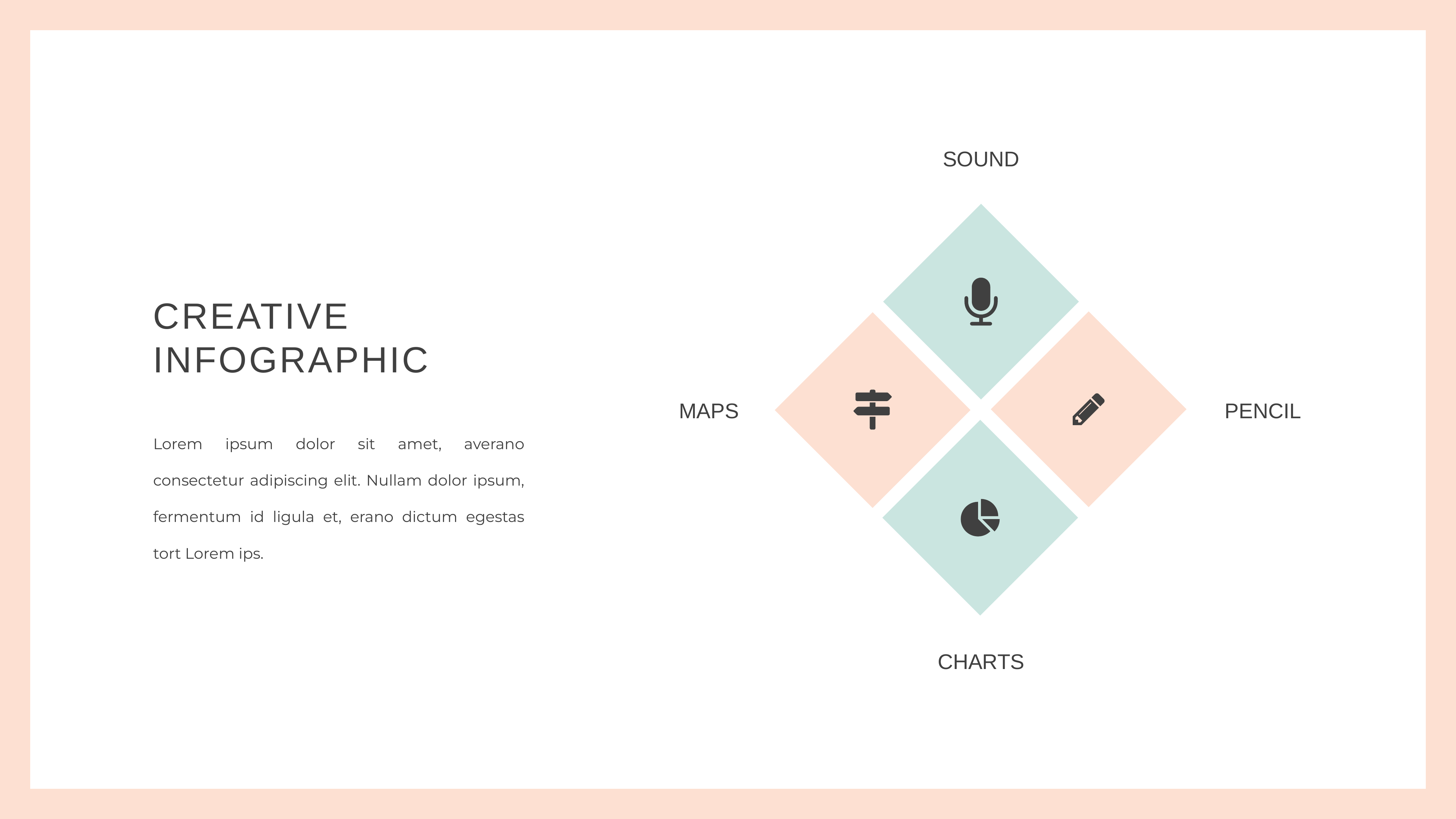

SOUND

CREATIVE
INFOGRAPHIC

MAPS
PENCIL
Lorem ipsum dolor sit amet, averano consectetur adipiscing elit. Nullam dolor ipsum, fermentum id ligula et, erano dictum egestas tort Lorem ips.

CHARTS